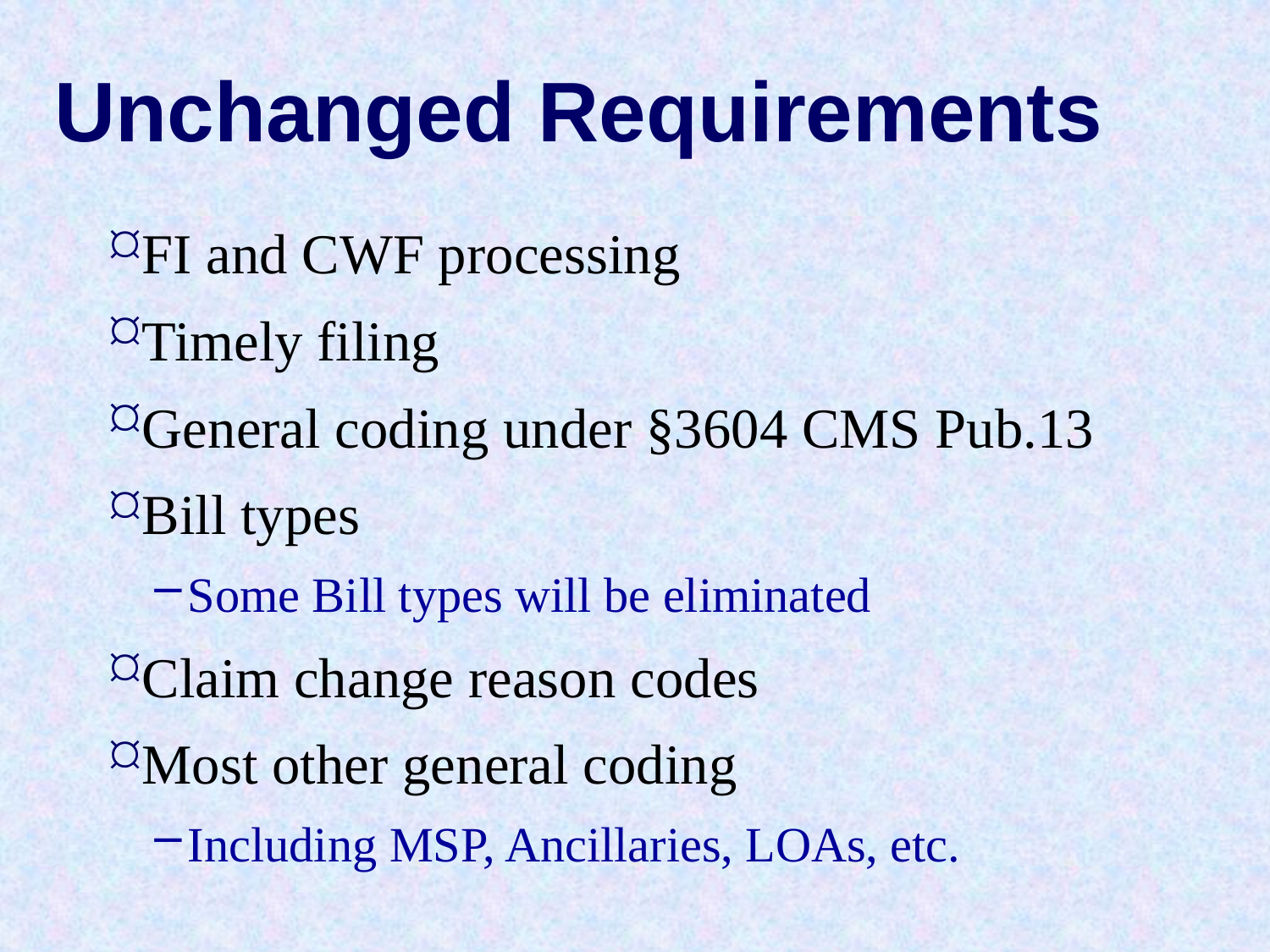

# Unchanged Requirements
FI and CWF processing
Timely filing
General coding under §3604 CMS Pub.13
Bill types
Some Bill types will be eliminated
Claim change reason codes
Most other general coding
Including MSP, Ancillaries, LOAs, etc.